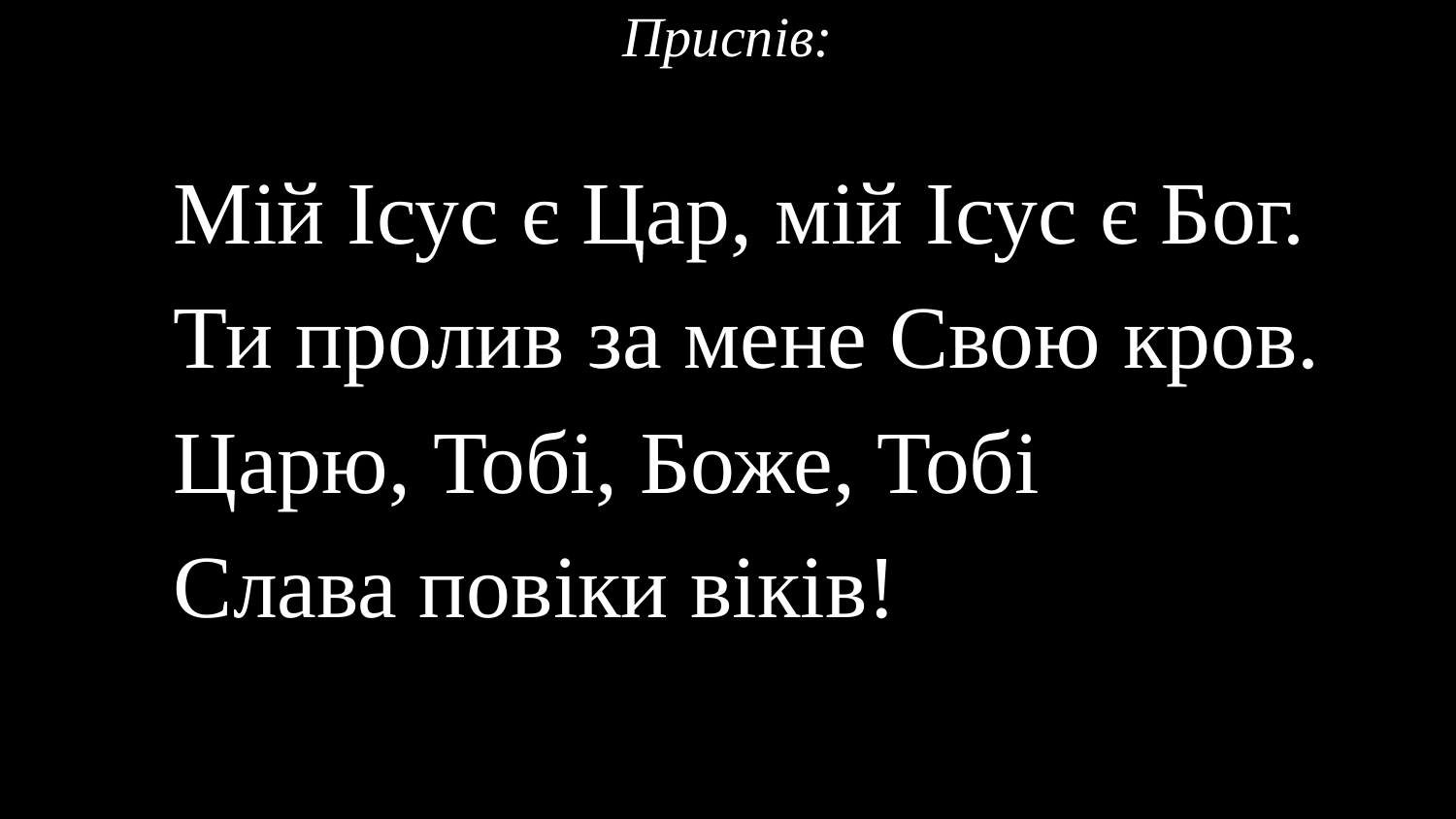

# Приспів:
Мій Ісус є Цар, мій Ісус є Бог.
Ти пролив за мене Свою кров.
Царю, Тобі, Боже, Тобі
Слава повіки віків!